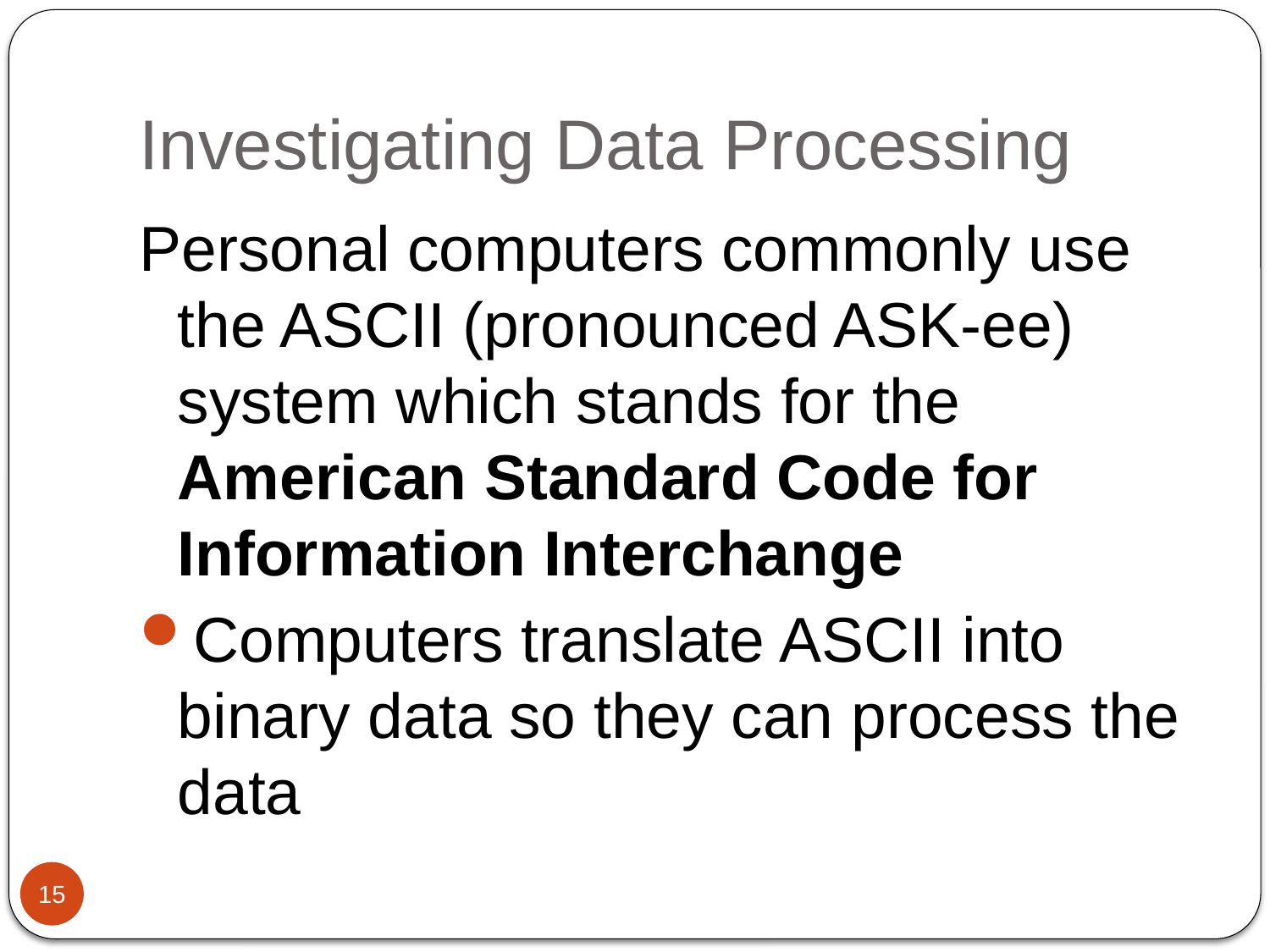

# Investigating Data Processing
Personal computers commonly use the ASCII (pronounced ASK-ee) system which stands for the American Standard Code for Information Interchange
Computers translate ASCII into binary data so they can process the data

15